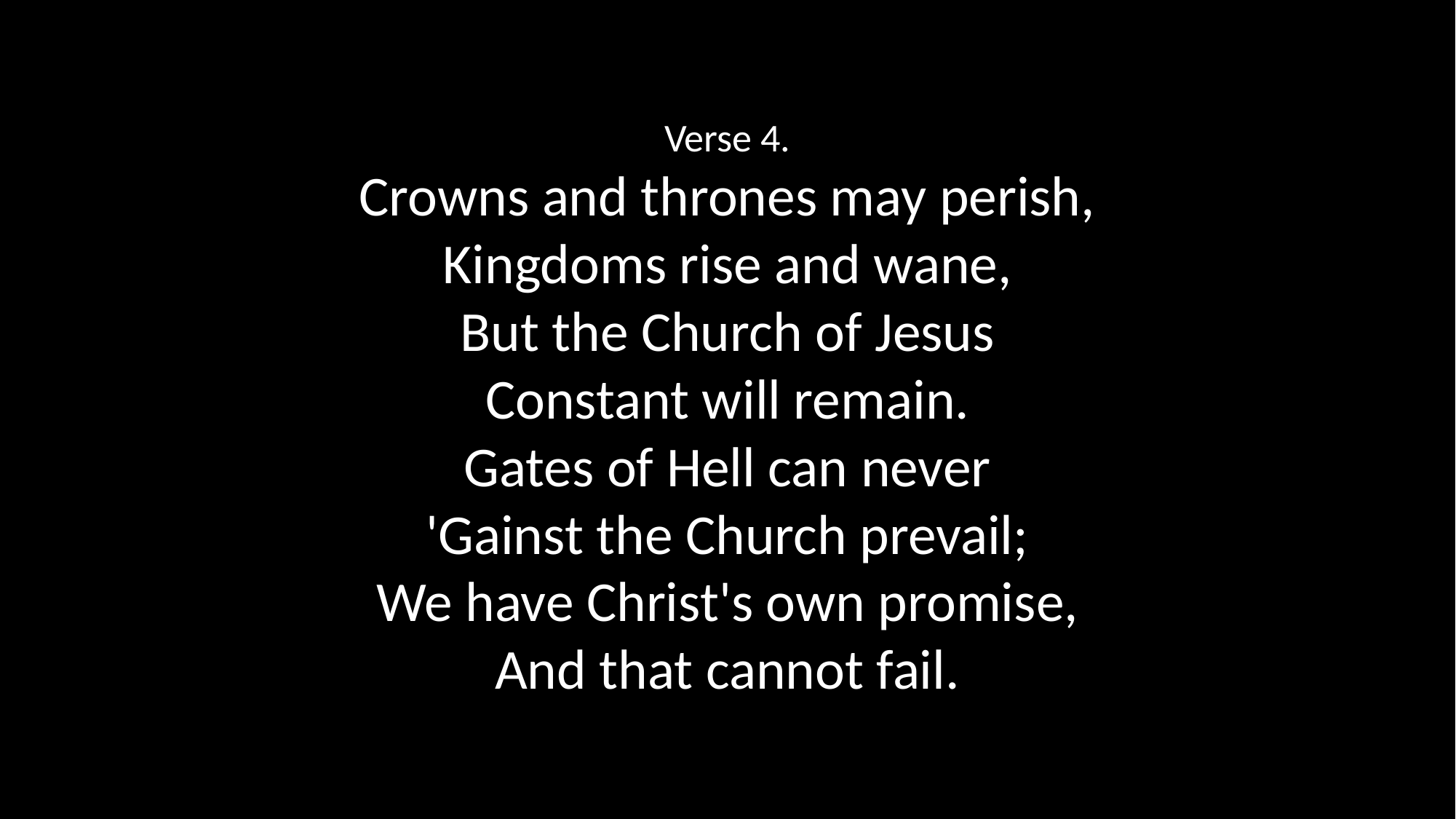

Verse 4.
Crowns and thrones may perish,
Kingdoms rise and wane,
But the Church of Jesus
Constant will remain.
Gates of Hell can never
'Gainst the Church prevail;
We have Christ's own promise,
And that cannot fail.